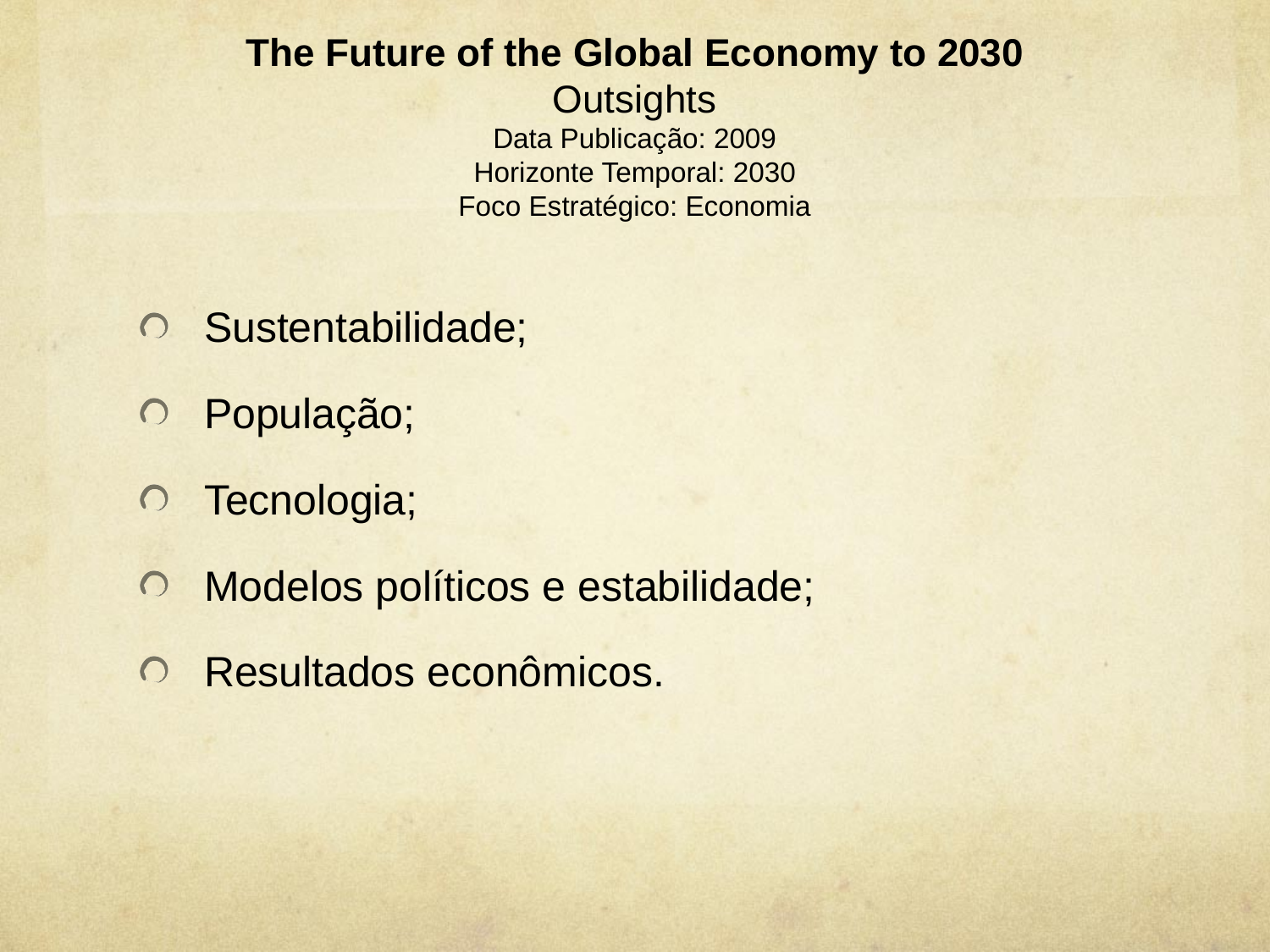

# The Future of the Global Economy to 2030 Outsights Data Publicação: 2009 Horizonte Temporal: 2030 Foco Estratégico: Economia
Sustentabilidade;
População;
Tecnologia;
Modelos políticos e estabilidade;
Resultados econômicos.